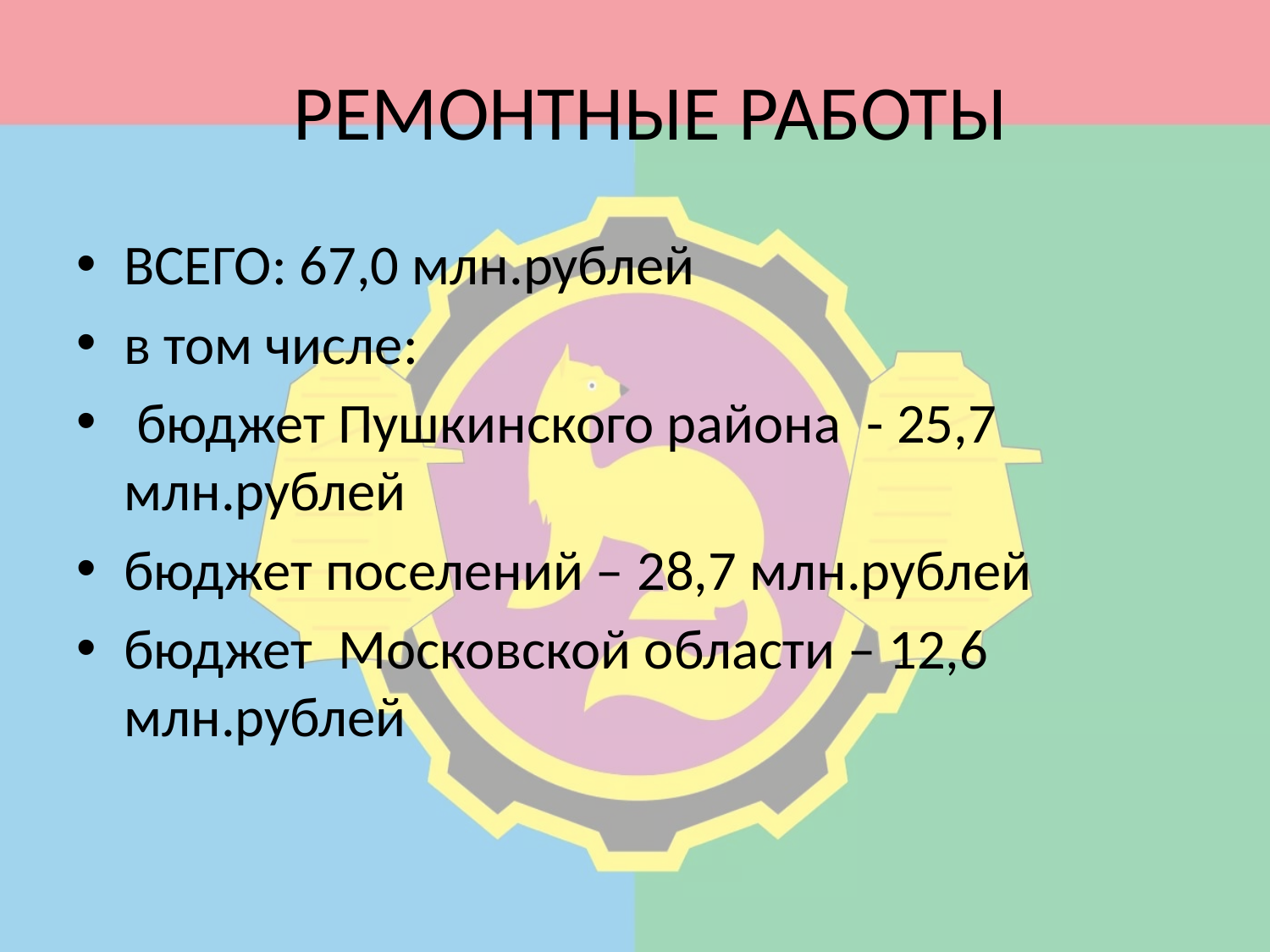

# РЕМОНТНЫЕ РАБОТЫ

ВСЕГО: 67,0 млн.рублей
в том числе:
 бюджет Пушкинского района  - 25,7 млн.рублей
бюджет поселений – 28,7 млн.рублей
бюджет  Московской области – 12,6 млн.рублей